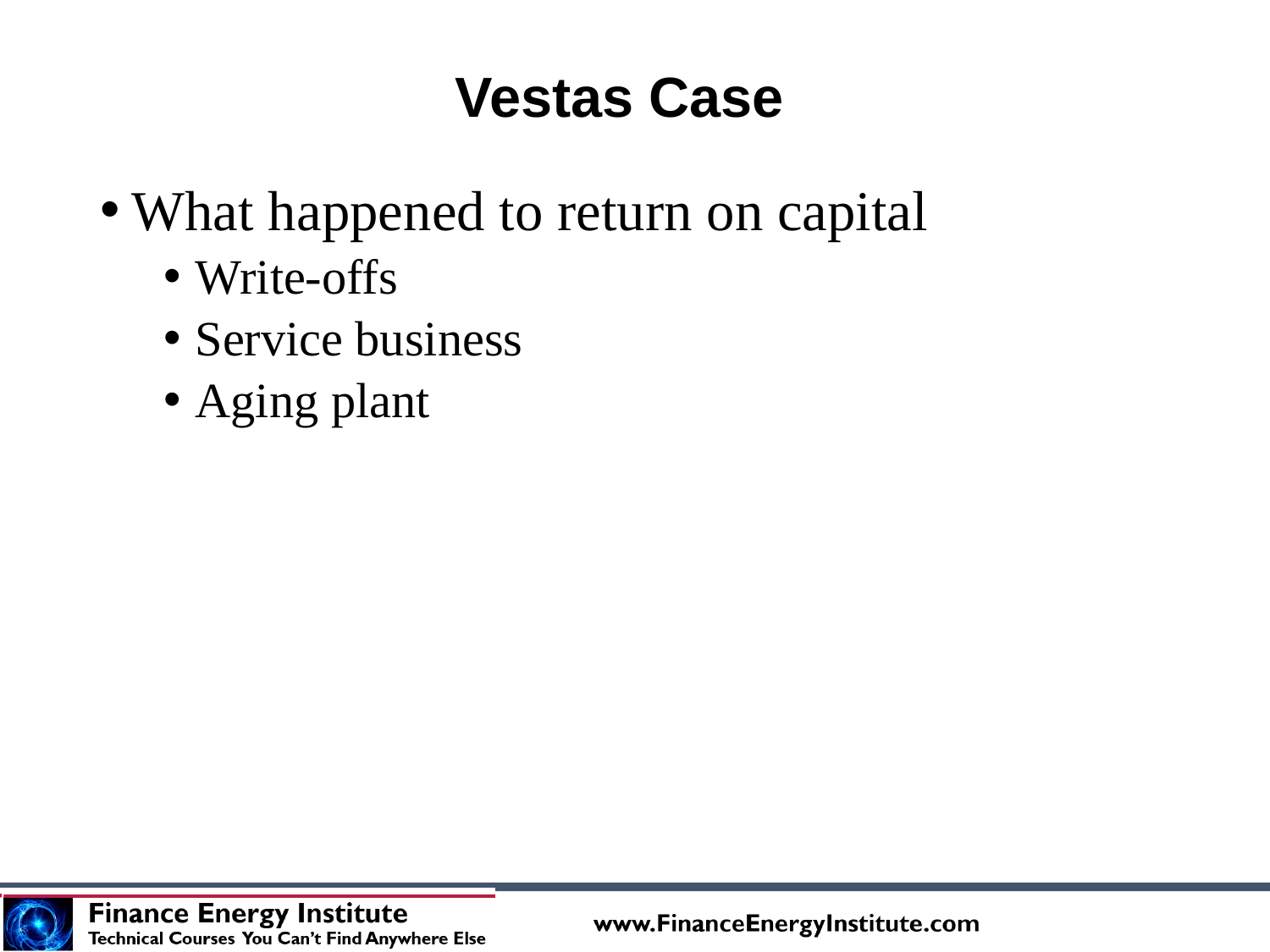

# Vestas Case
What happened to return on capital
Write-offs
Service business
Aging plant